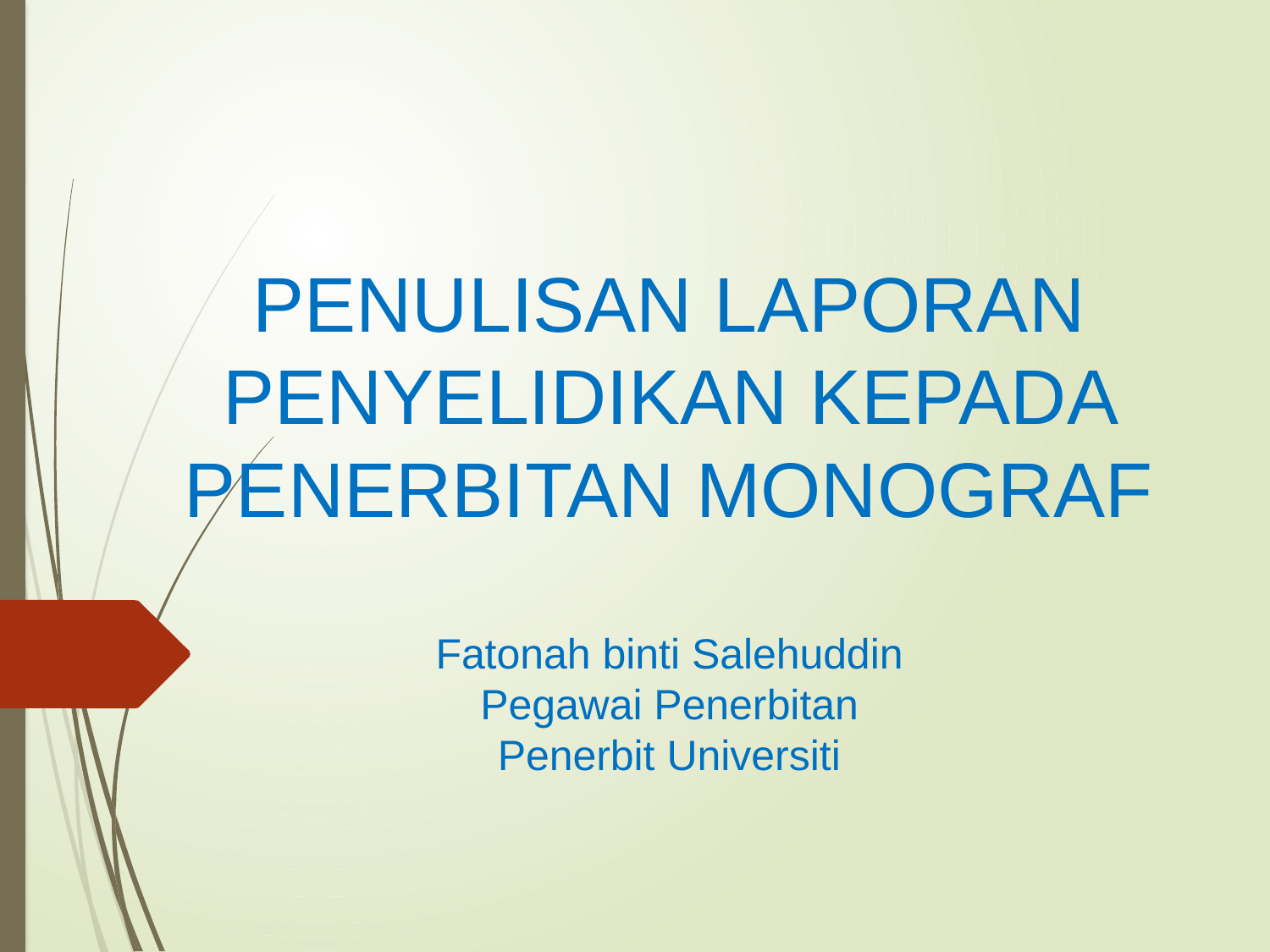

PENULISAN LAPORAN PENYELIDIKAN KEPADA PENERBITAN MONOGRAF

Fatonah binti Salehuddin
Pegawai Penerbitan
Penerbit Universiti